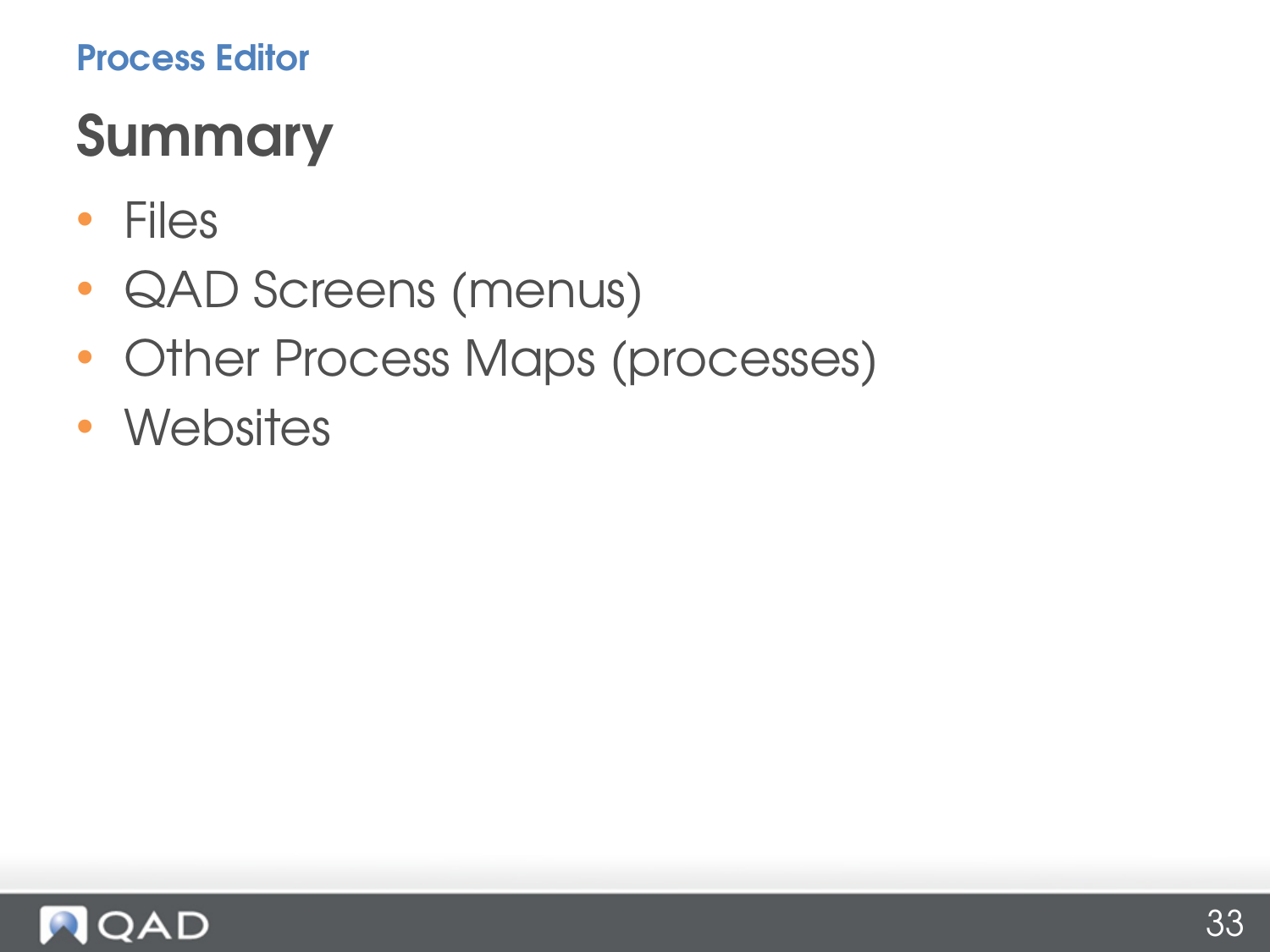

Process Editor
# Summary
Files
QAD Screens (menus)
Other Process Maps (processes)
Websites
33